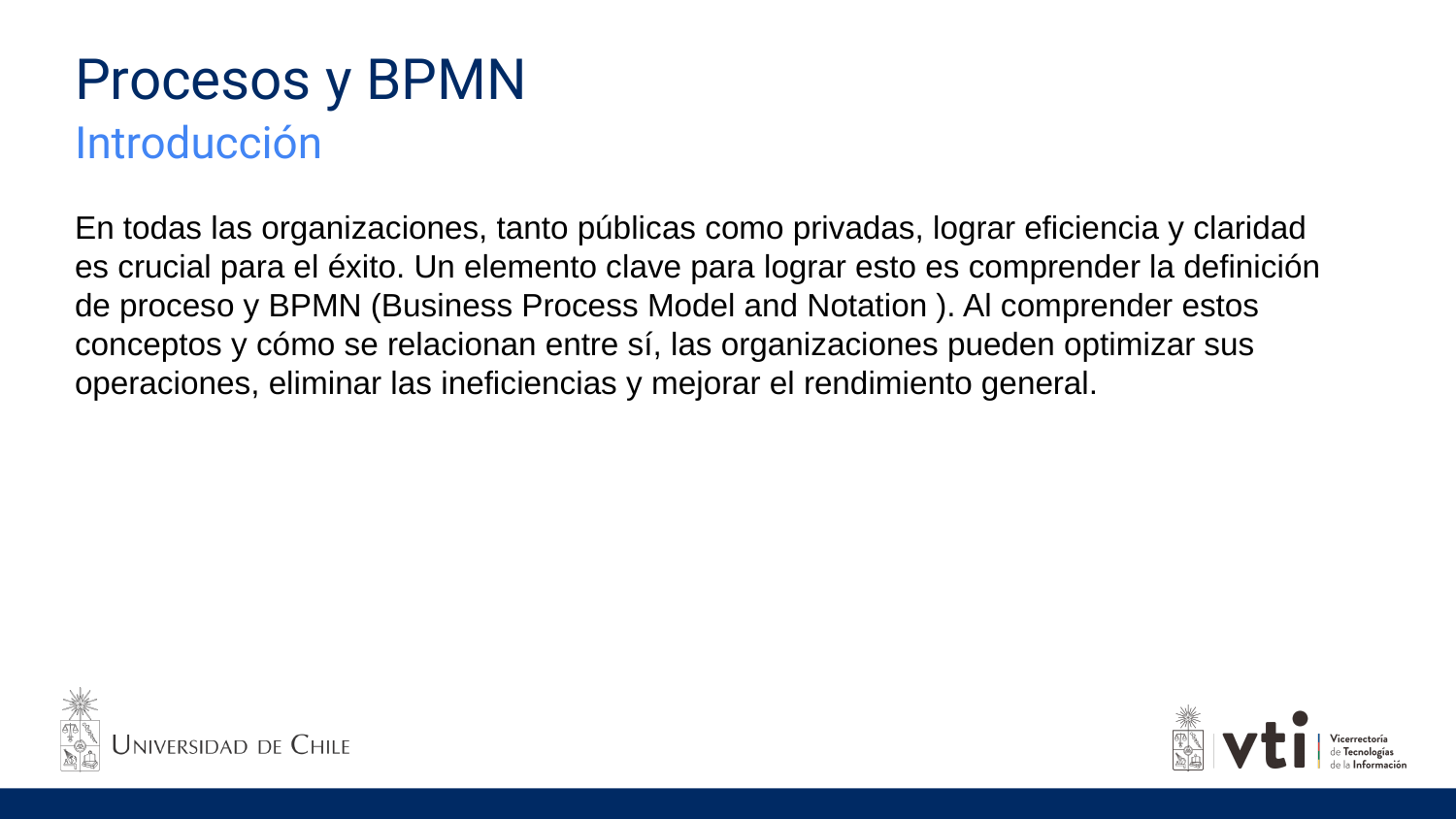

# Procesos y BPMN
Introducción
En todas las organizaciones, tanto públicas como privadas, lograr eficiencia y claridad es crucial para el éxito. Un elemento clave para lograr esto es comprender la definición de proceso y BPMN (Business Process Model and Notation ). Al comprender estos conceptos y cómo se relacionan entre sí, las organizaciones pueden optimizar sus operaciones, eliminar las ineficiencias y mejorar el rendimiento general.